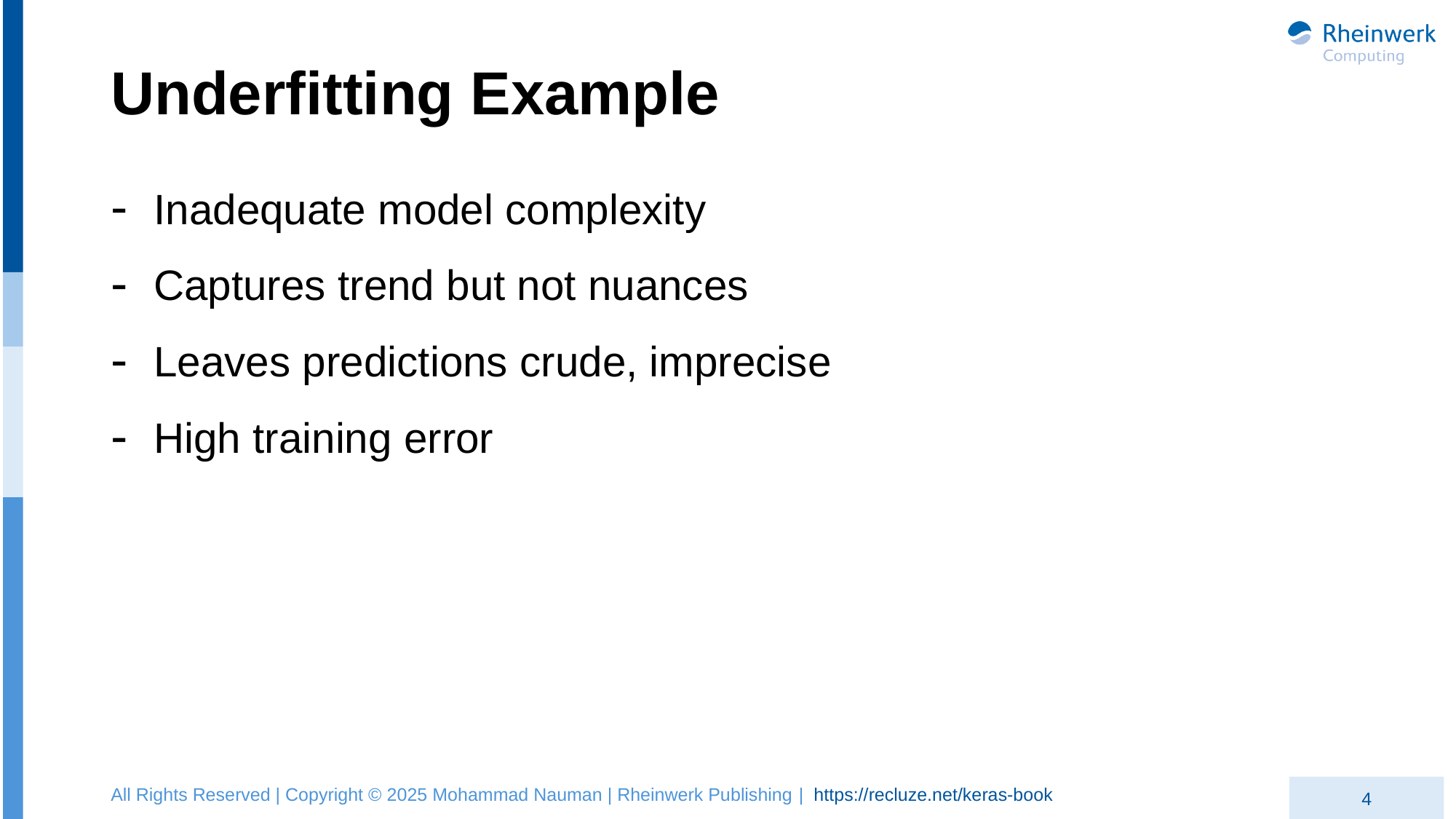

# Underfitting Example
Inadequate model complexity
Captures trend but not nuances
Leaves predictions crude, imprecise
High training error